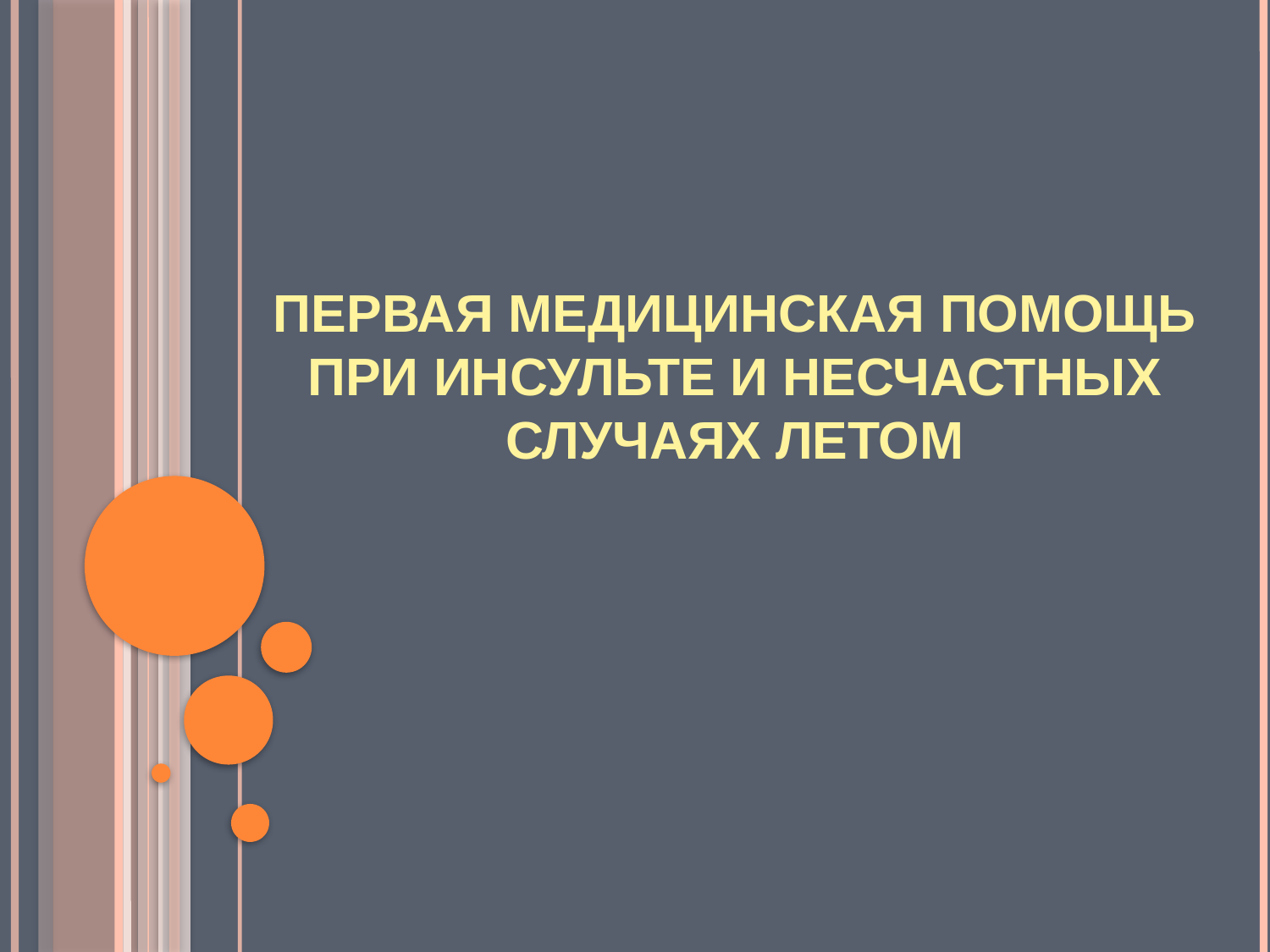

# Первая медицинская помощь при инсульте и несчастных случаях летом